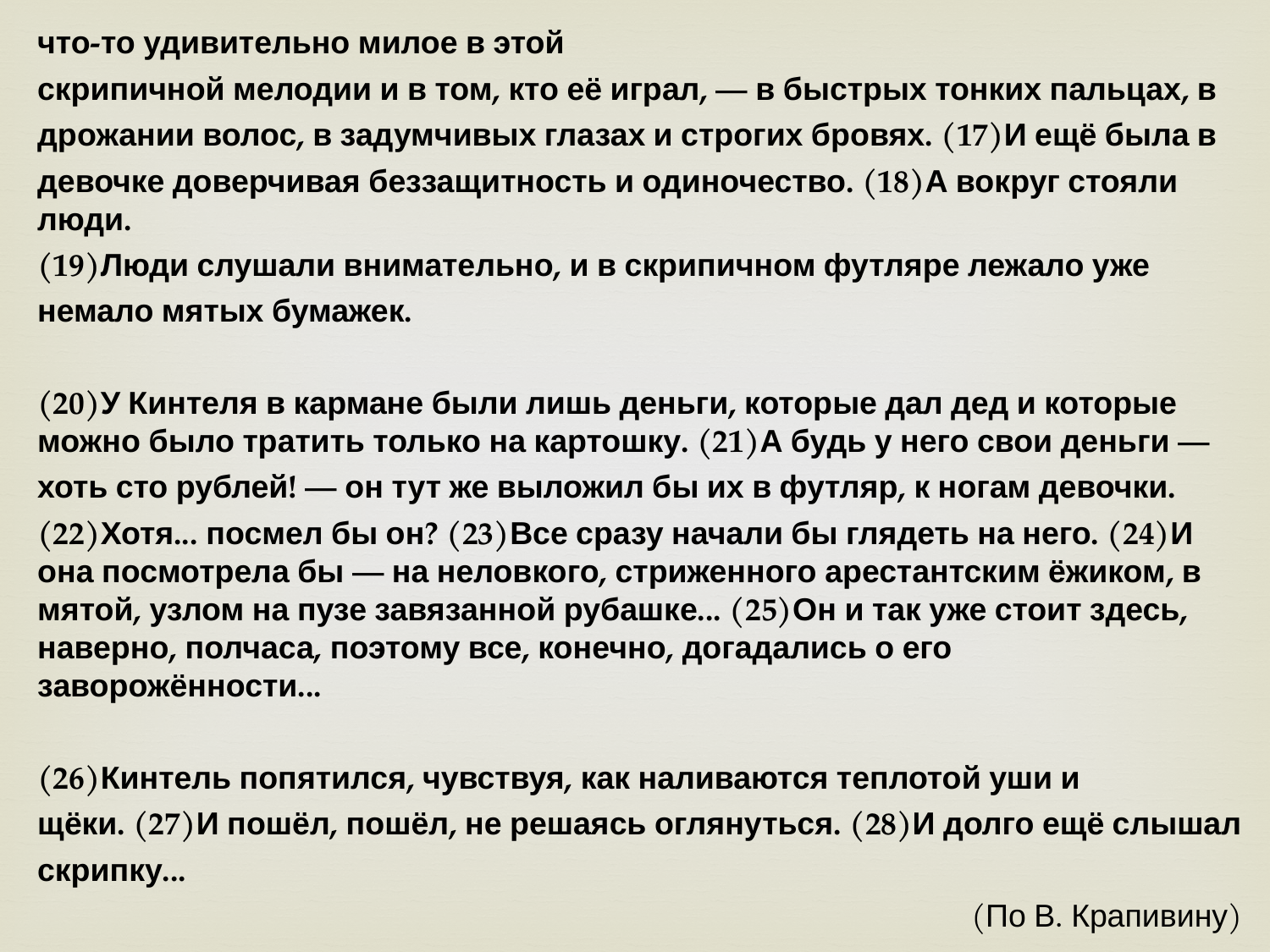

что-то удивительно милое в этой
скрипичной мелодии и в том, кто её играл, — в быстрых тонких пальцах, в
дрожании волос, в задумчивых глазах и строгих бровях. (17)И ещё была в
девочке доверчивая беззащитность и одиночество. (18)А вокруг стояли люди.
(19)Люди слушали внимательно, и в скрипичном футляре лежало уже
немало мятых бумажек.

(20)У Кинтеля в кармане были лишь деньги, которые дал дед и которые можно было тратить только на картошку. (21)А будь у него свои деньги —
хоть сто рублей! — он тут же выложил бы их в футляр, к ногам девочки.
(22)Хотя... посмел бы он? (23)Все сразу начали бы глядеть на него. (24)И она посмотрела бы — на неловкого, стриженного арестантским ёжиком, в мятой, узлом на пузе завязанной рубашке... (25)Он и так уже стоит здесь, наверно, полчаса, поэтому все, конечно, догадались о его заворожённости...

(26)Кинтель попятился, чувствуя, как наливаются теплотой уши и
щёки. (27)И пошёл, пошёл, не решаясь оглянуться. (28)И долго ещё слышал
скрипку...
(По В. Крапивину)